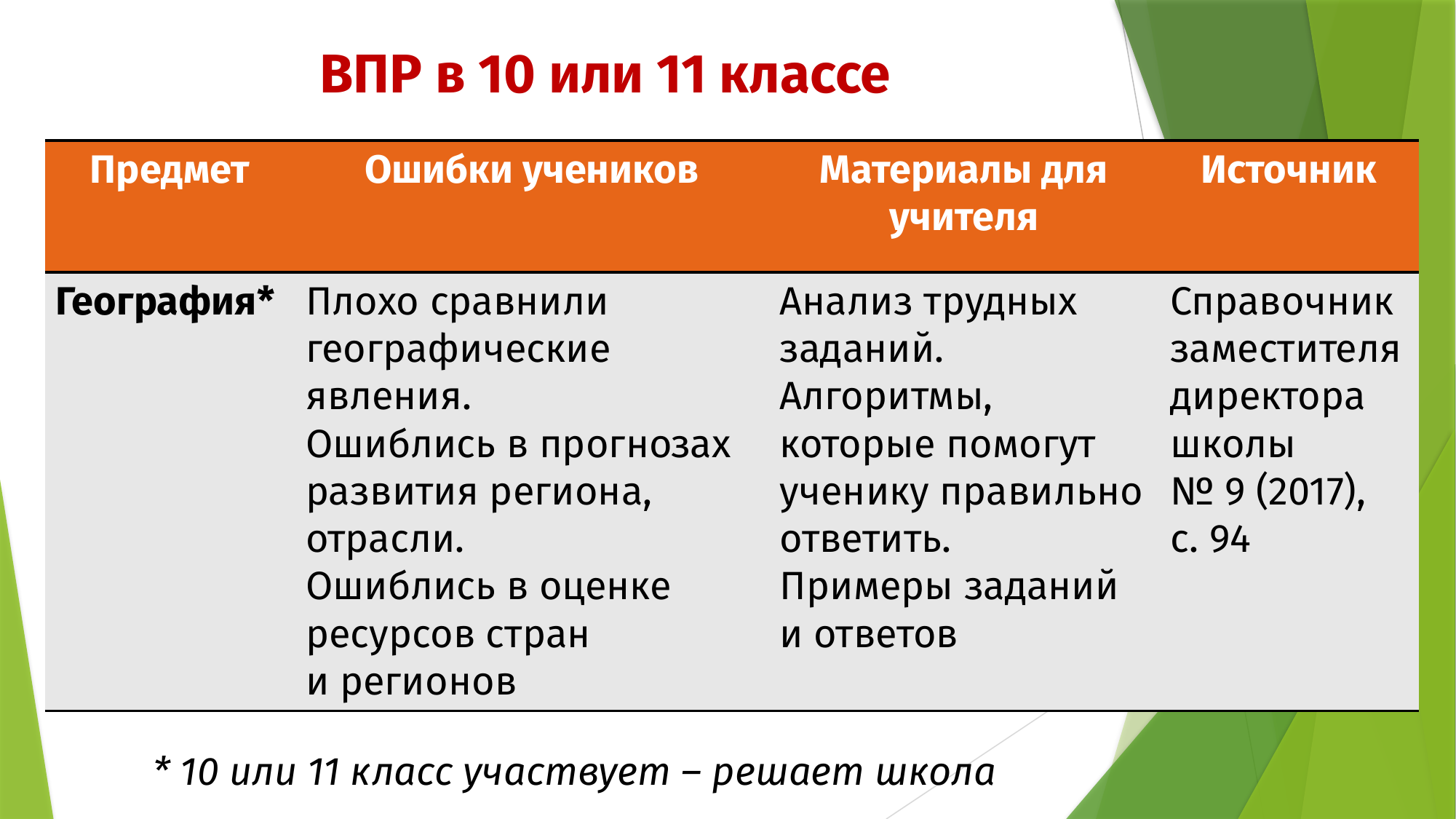

# ВПР в 10 или 11 классе

| Предмет | Ошибки учеников | Материалы для учителя | Источник |
| --- | --- | --- | --- |
| География\* | Плохо сравнили географические явления. Ошиблись в прогнозах развития региона, отрасли. Ошиблись в оценке ресурсов стран и регионов | Анализ трудных заданий. Алгоритмы, которые помогут ученику правильно ответить. Примеры заданий и ответов | Справочник заместителя директора школы № 9 (2017),  с. 94 |
* 10 или 11 класс участвует – решает школа